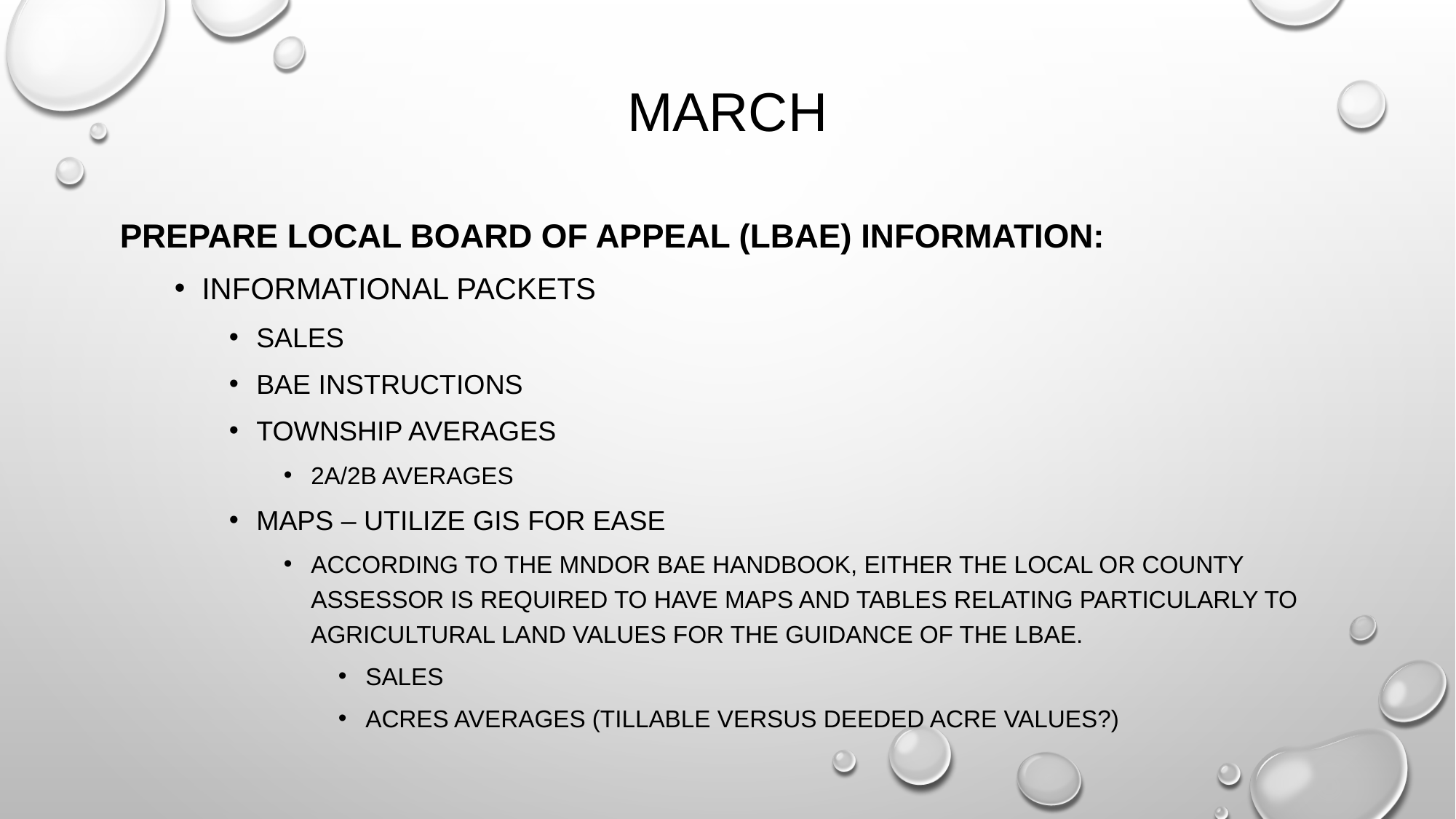

# March
Prepare local board of appeal (lbae) information:
Informational packets
Sales
Bae instructions
Township averages
2a/2b averages
Maps – utilize gis for ease
According to the Mndor bae handbook, either the local or county assessor is required to have maps and tables relating particularly to agricultural land values for the guidance of the lbae.
Sales
Acres averages (tillable versus deeded acre values?)